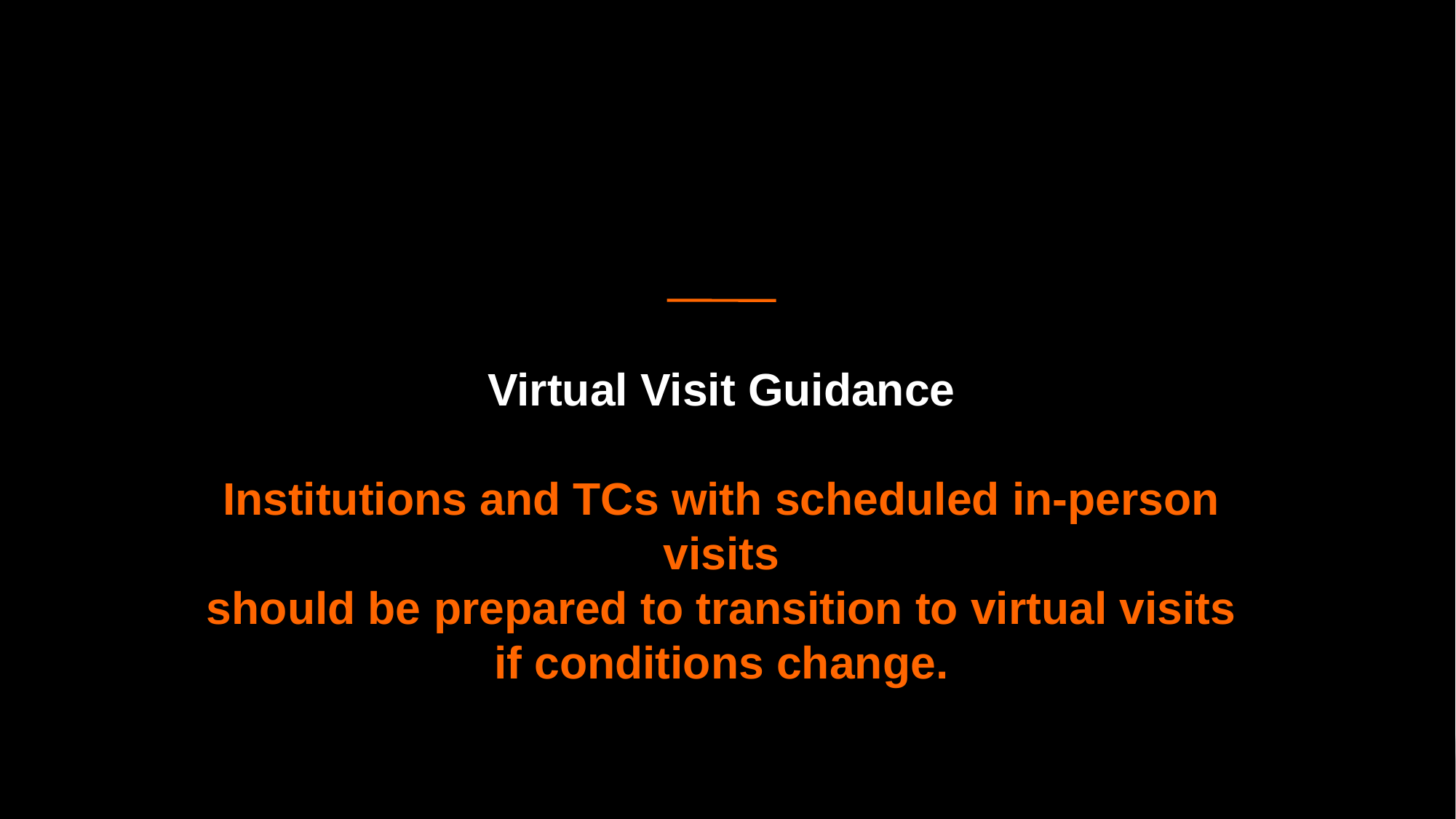

# Virtual Visit Guidance Institutions and TCs with scheduled in-person visits should be prepared to transition to virtual visits if conditions change.